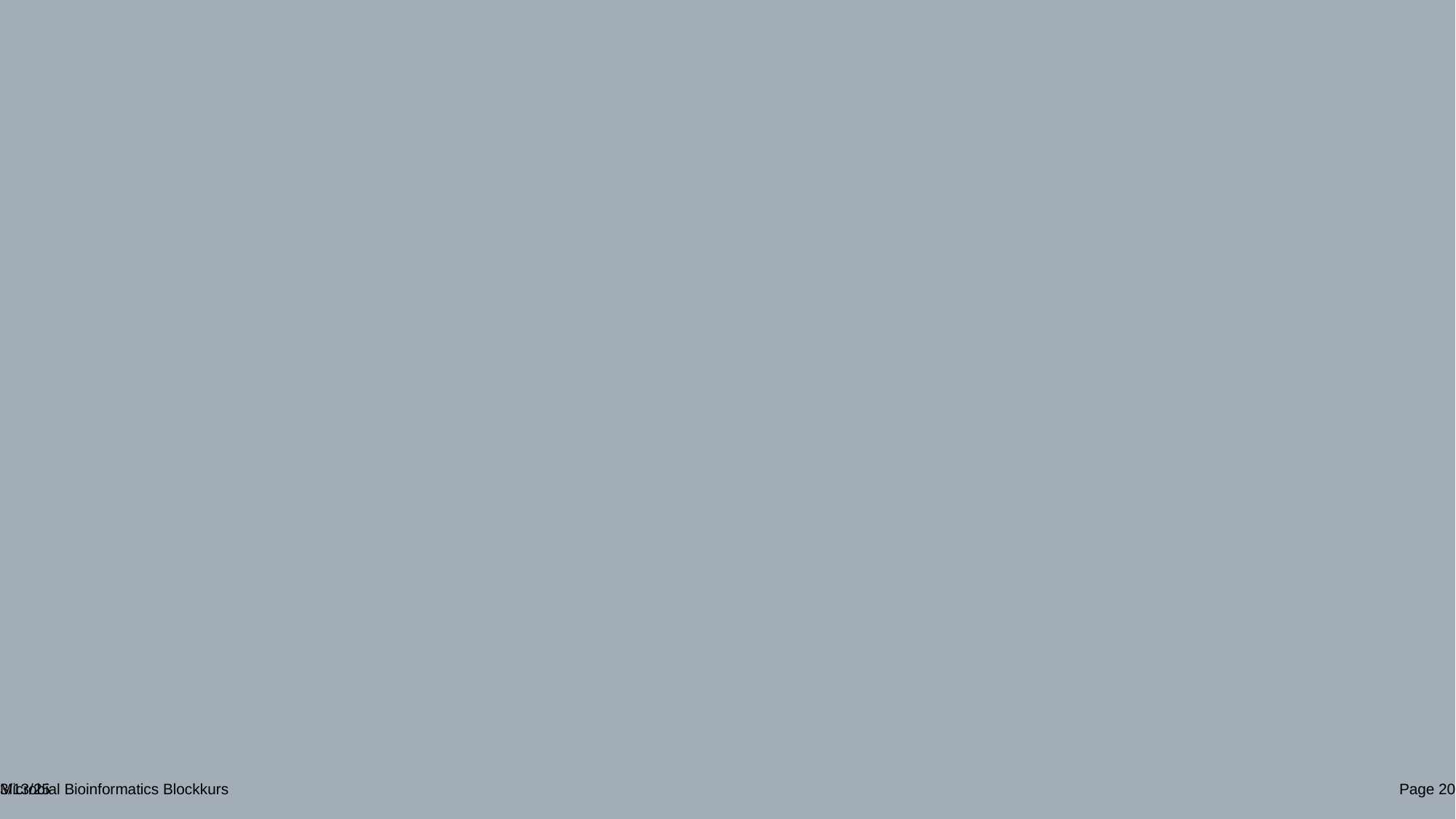

#
3/13/25
Microbial Bioinformatics Blockkurs
Page 20